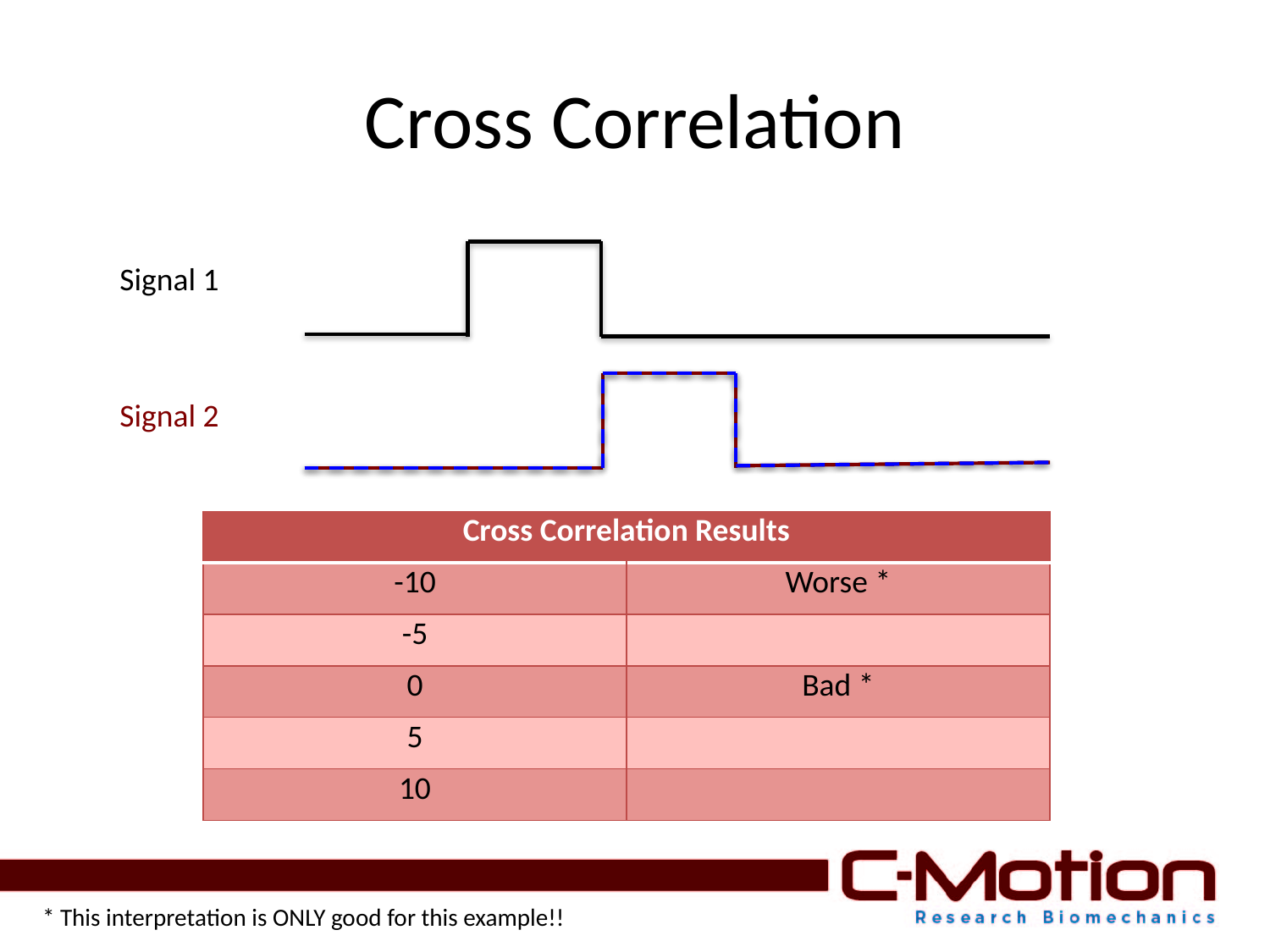

# Cross Correlation
Signal 1
Signal 2
| Cross Correlation Results |  |
| --- | --- |
| -10 | Worse \* |
| -5 |  |
| 0 | Bad \* |
| 5 |  |
| 10 |  |
* This interpretation is ONLY good for this example!!